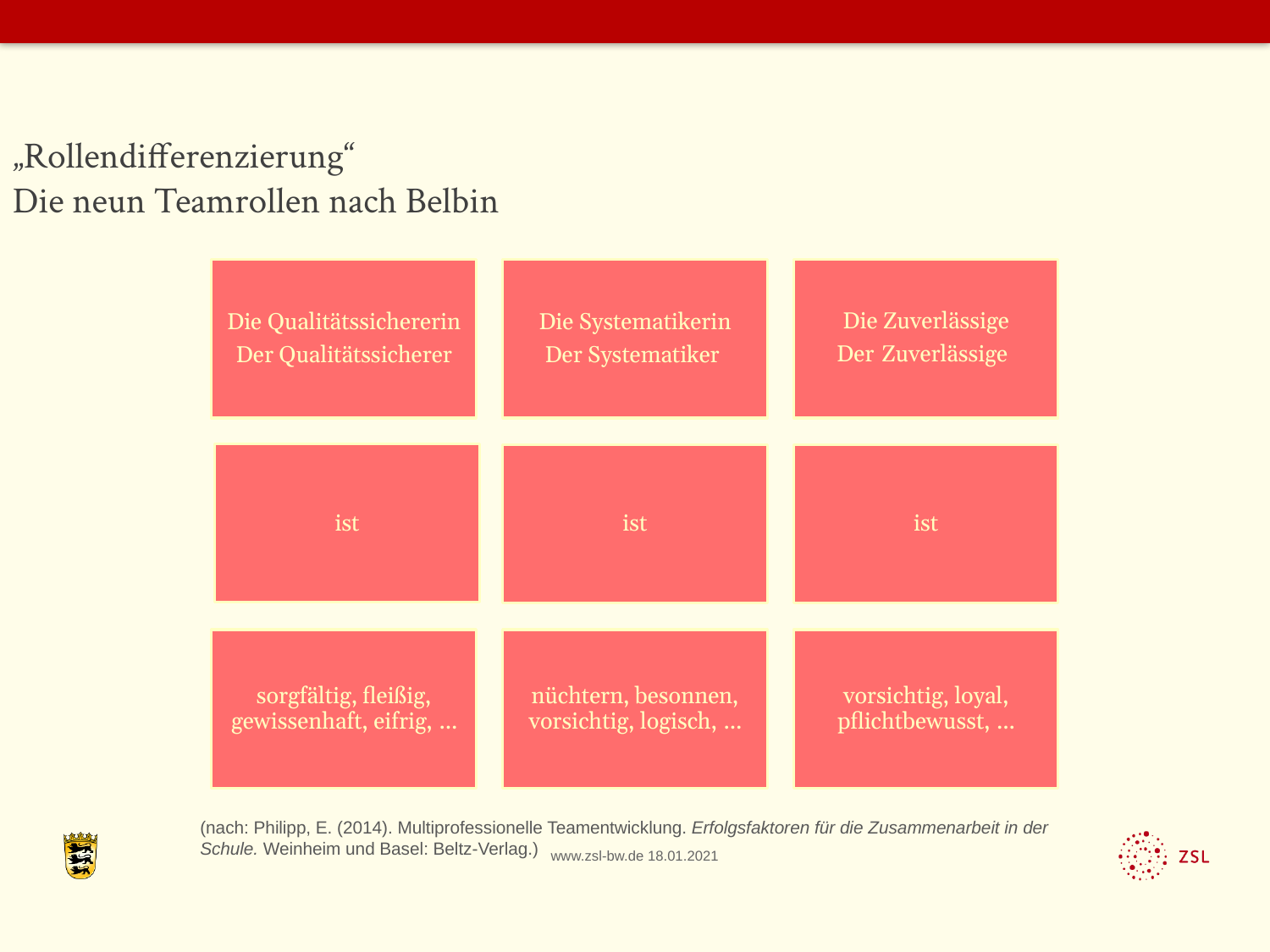

# „Rollendifferenzierung“ Die neun Teamrollen nach Belbin
Die Qualitätssichererin
Der Qualitätssicherer
Die Systematikerin
Der Systematiker
Die Zuverlässige
Der Zuverlässige
ist
ist
ist
sorgfältig, fleißig, gewissenhaft, eifrig, …
nüchtern, besonnen, vorsichtig, logisch, …
vorsichtig, loyal, pflichtbewusst, …
(nach: Philipp, E. (2014). Multiprofessionelle Teamentwicklung. Erfolgsfaktoren für die Zusammenarbeit in der Schule. Weinheim und Basel: Beltz-Verlag.)